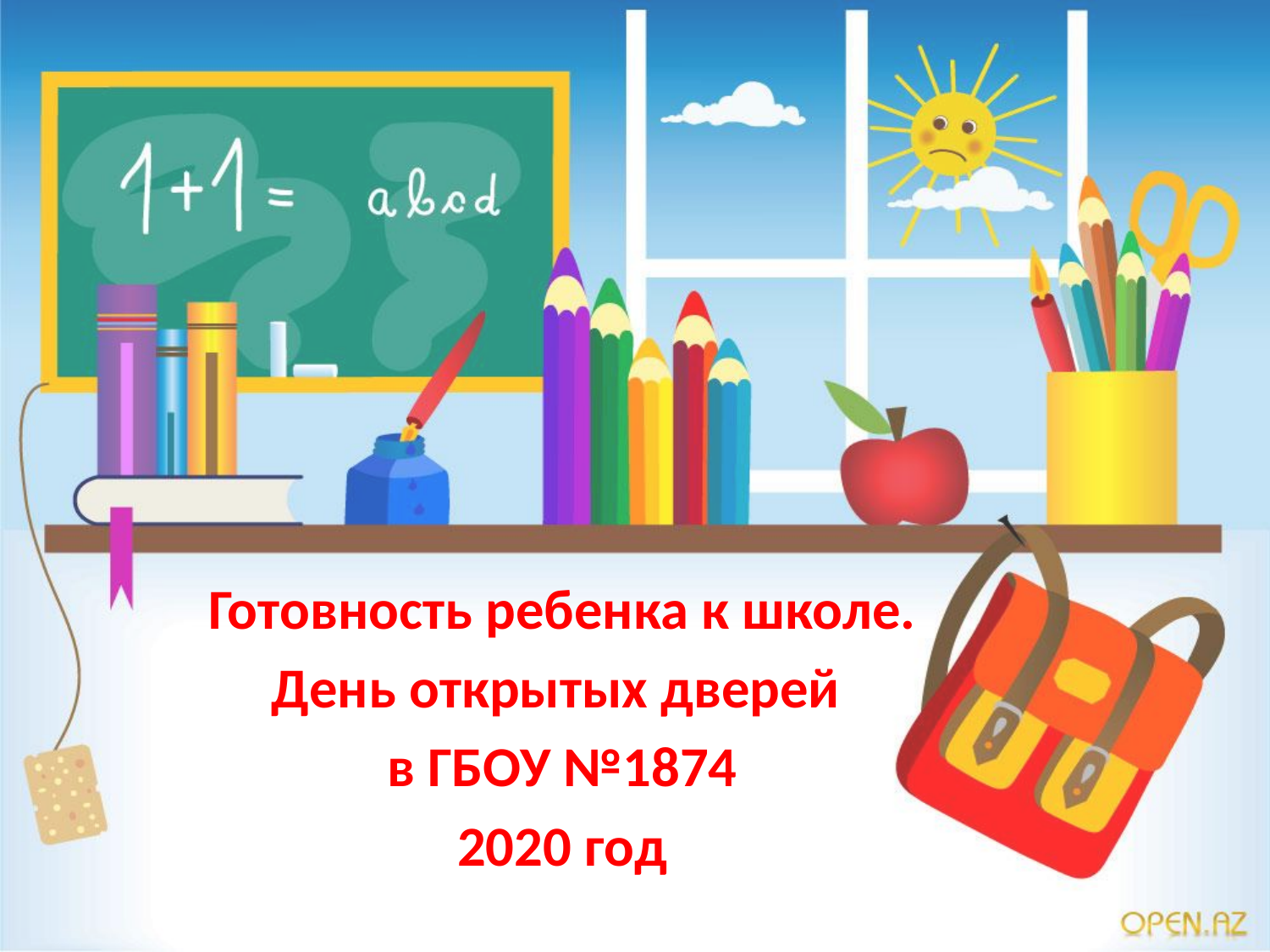

#
Готовность ребенка к школе.
День открытых дверей
в ГБОУ №1874
2020 год